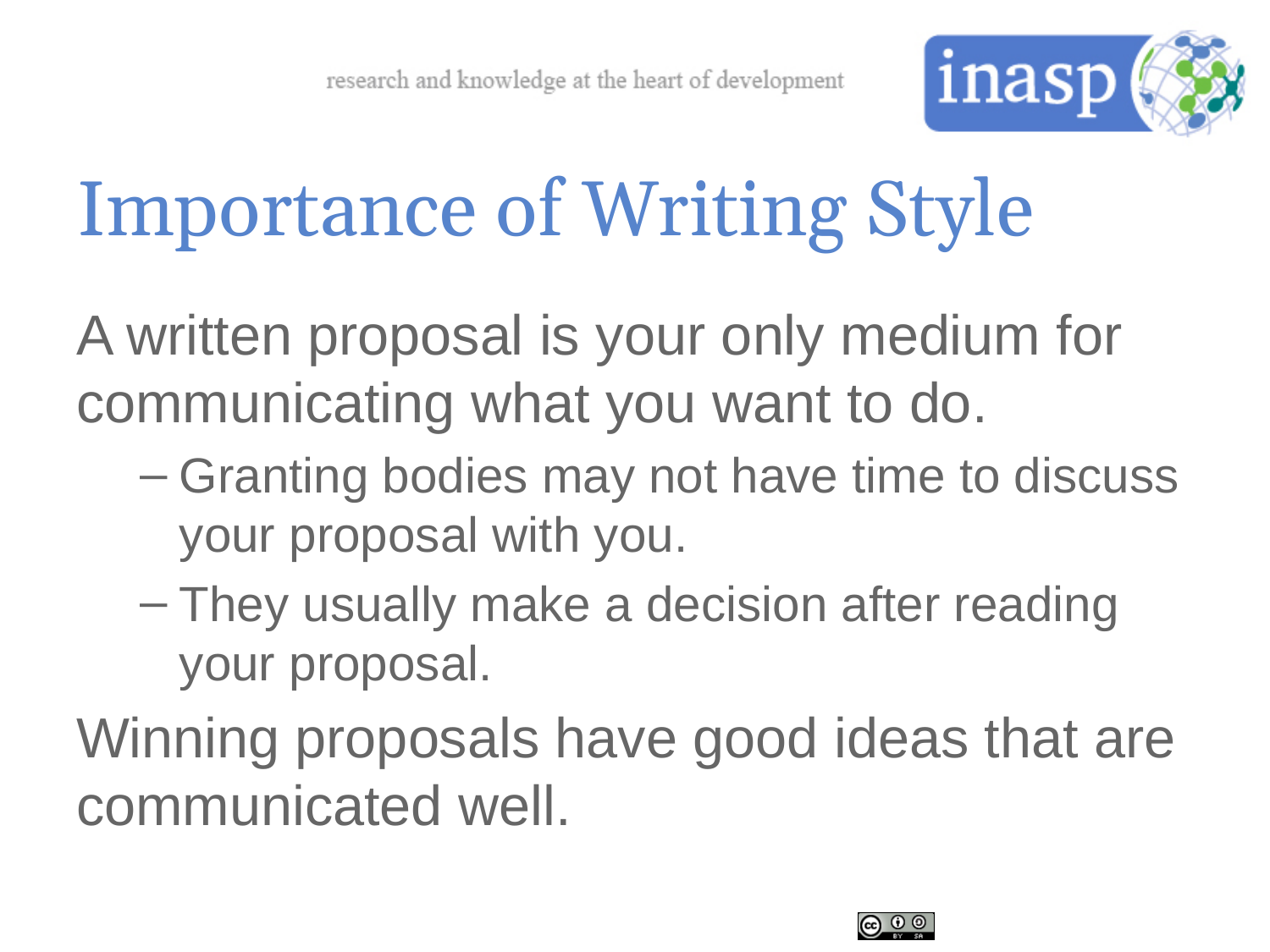

# Importance of Writing Style
A written proposal is your only medium for communicating what you want to do.
Granting bodies may not have time to discuss your proposal with you.
They usually make a decision after reading your proposal.
Winning proposals have good ideas that are communicated well.